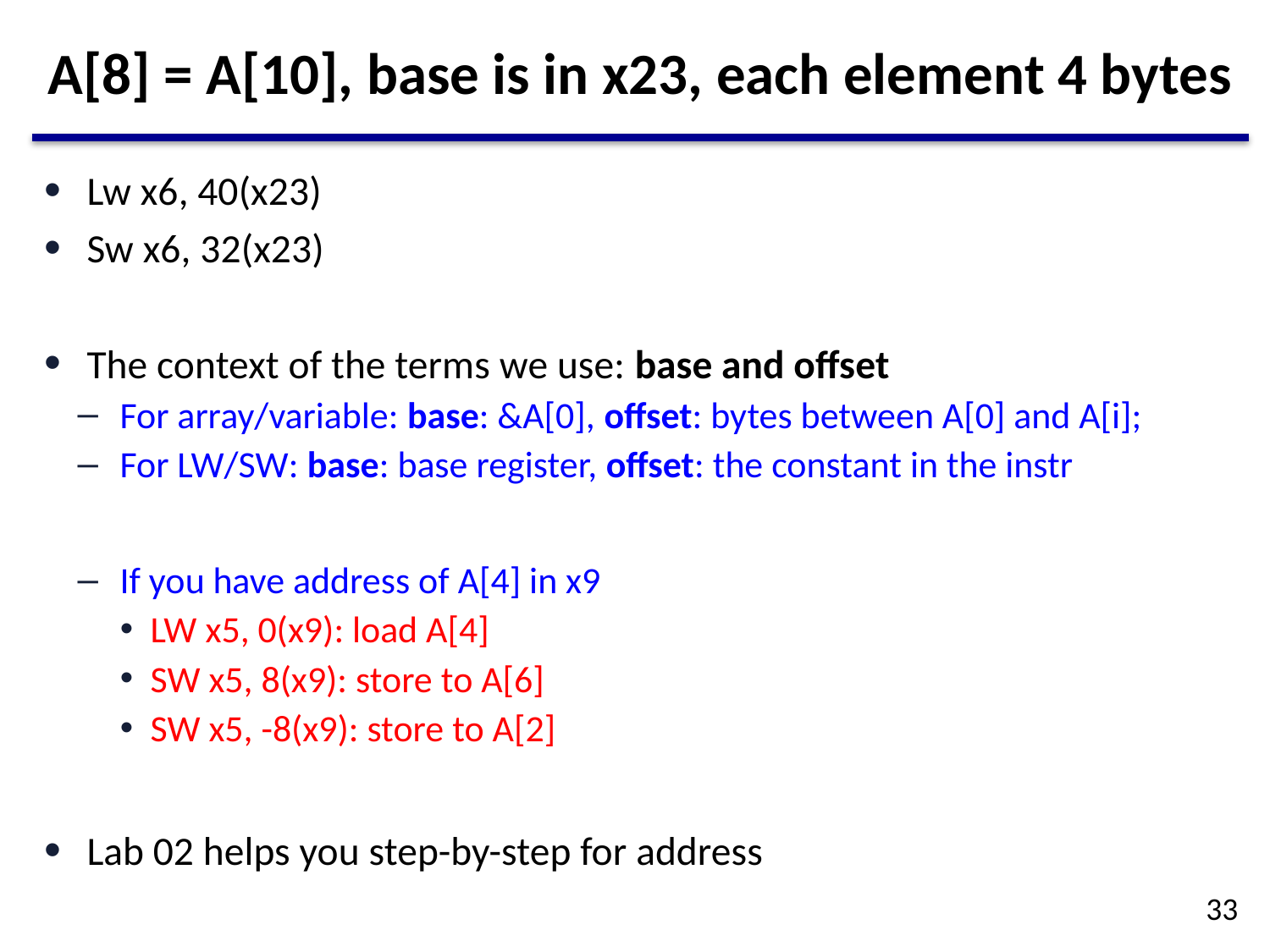

# A[8] = A[10], base is in x23, each element 4 bytes
Lw x6, 40(x23)
Sw x6, 32(x23)

The context of the terms we use: base and offset
For array/variable: base: &A[0], offset: bytes between A[0] and A[i];
For LW/SW: base: base register, offset: the constant in the instr

If you have address of A[4] in x9
LW x5, 0(x9): load A[4]
SW x5, 8(x9): store to A[6]
SW x5, -8(x9): store to A[2]

Lab 02 helps you step-by-step for address

33